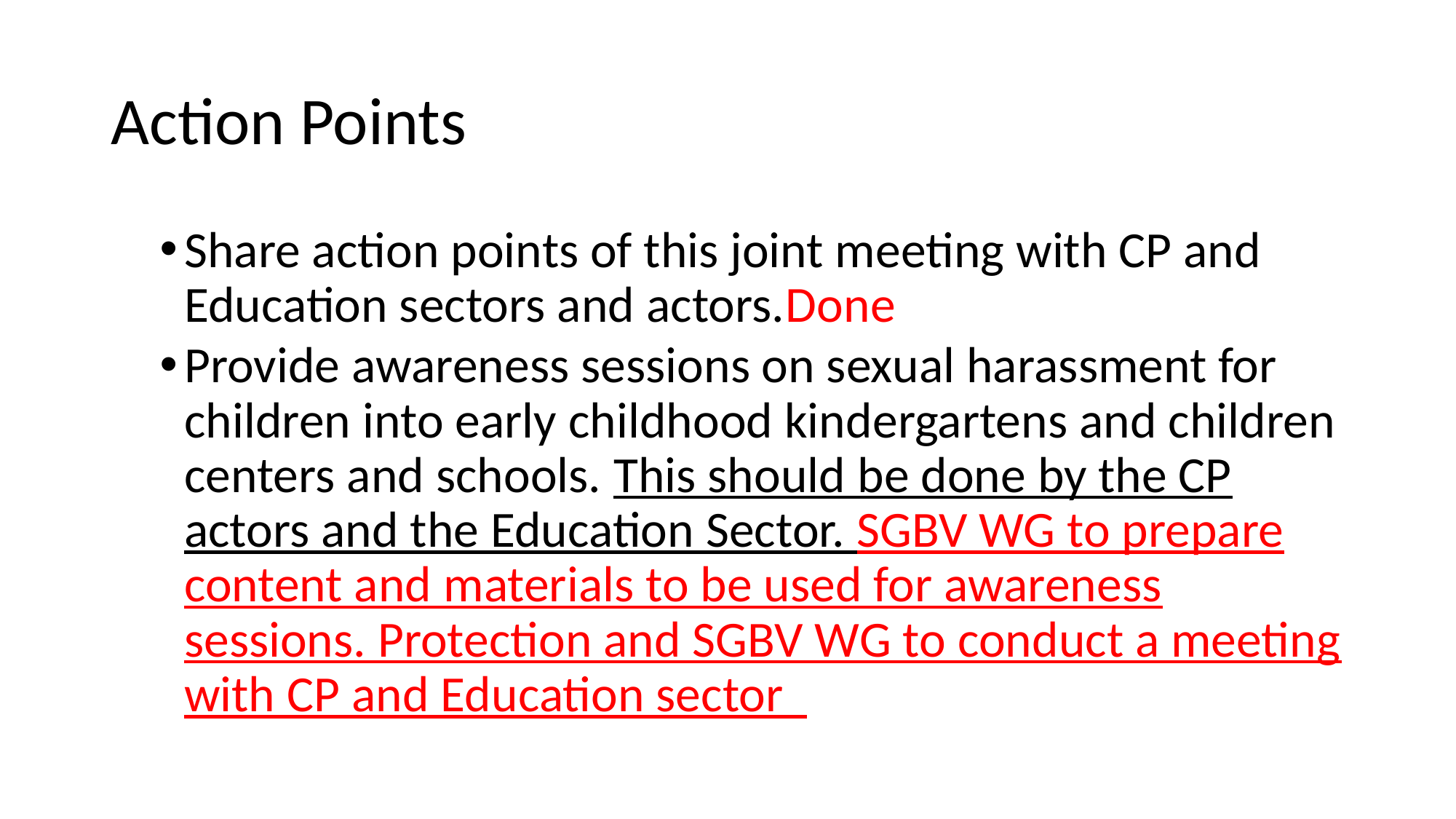

# Action Points
Share action points of this joint meeting with CP and Education sectors and actors.Done
Provide awareness sessions on sexual harassment for children into early childhood kindergartens and children centers and schools. This should be done by the CP actors and the Education Sector. SGBV WG to prepare content and materials to be used for awareness sessions. Protection and SGBV WG to conduct a meeting with CP and Education sector